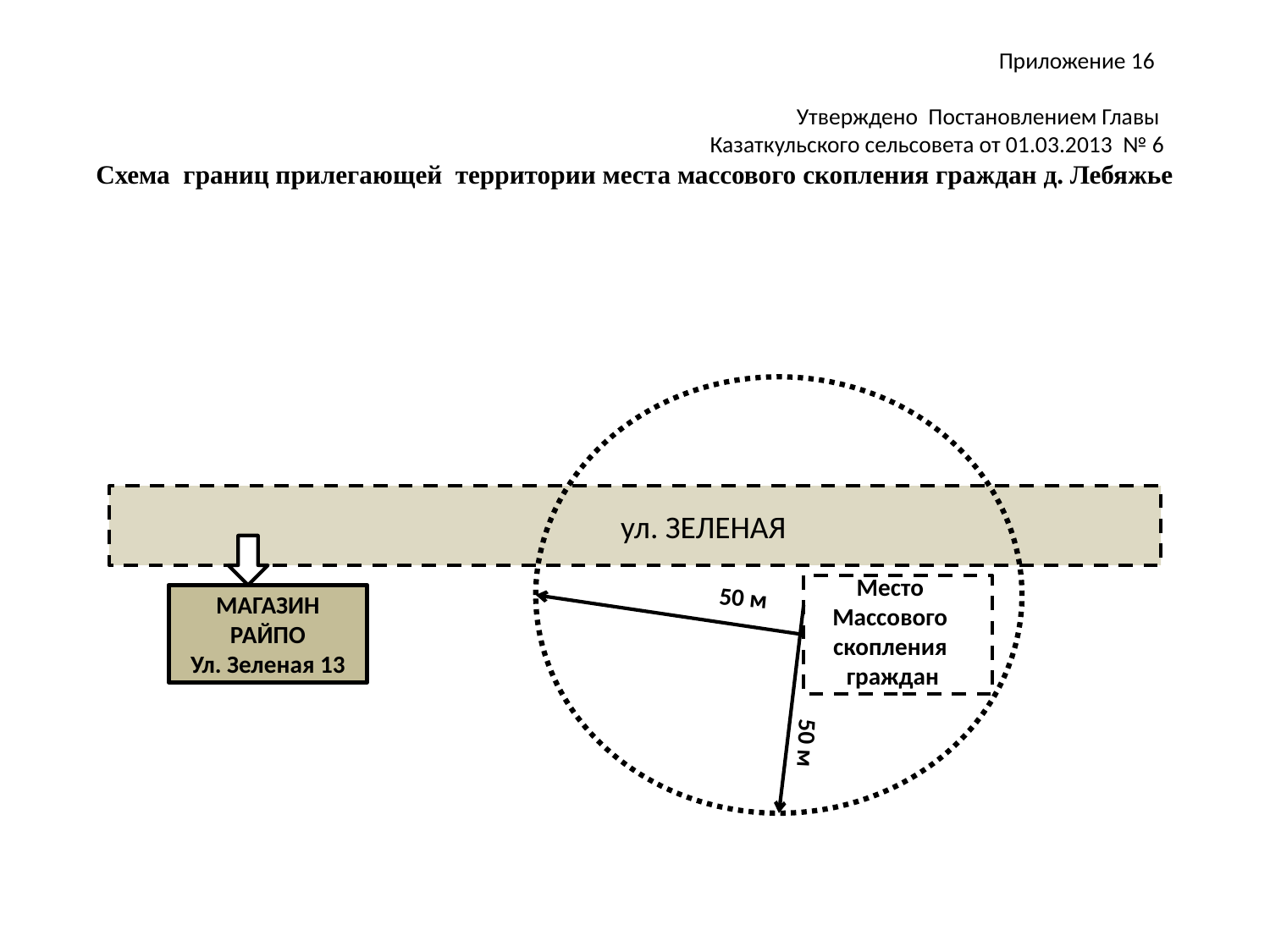

# Приложение 16 Утверждено  Постановлением Главы Казаткульского сельсовета от 01.03.2013  № 6 Схема  границ прилегающей  территории места массового скопления граждан д. Лебяжье

                   ул. ЗЕЛЕНАЯ

Место
Массового
скопления
граждан

50 м
МАГАЗИН
РАЙПО
Ул. Зеленая 13
50 м